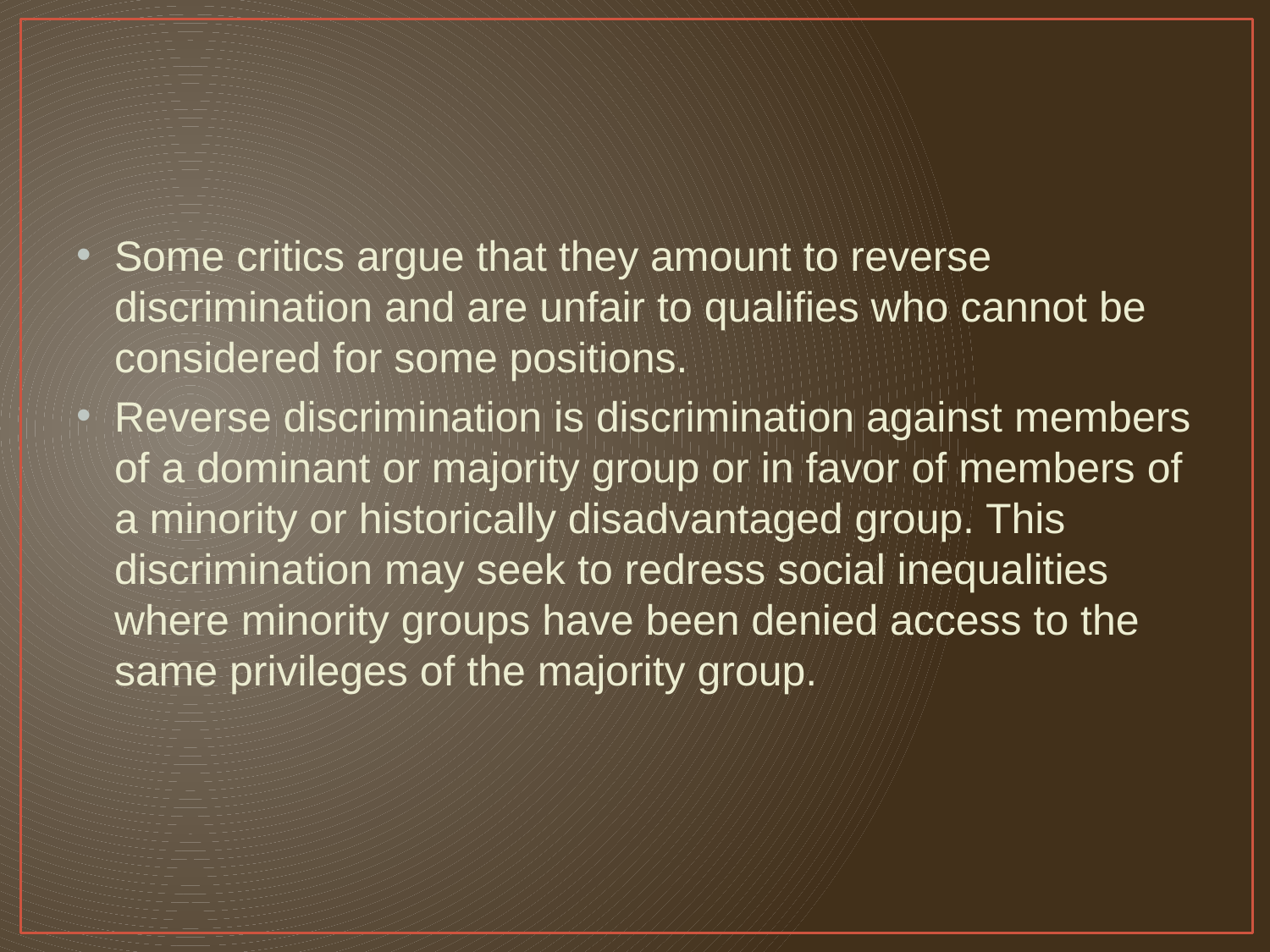

#
Some critics argue that they amount to reverse discrimination and are unfair to qualifies who cannot be considered for some positions.
Reverse discrimination is discrimination against members of a dominant or majority group or in favor of members of a minority or historically disadvantaged group. This discrimination may seek to redress social inequalities where minority groups have been denied access to the same privileges of the majority group.